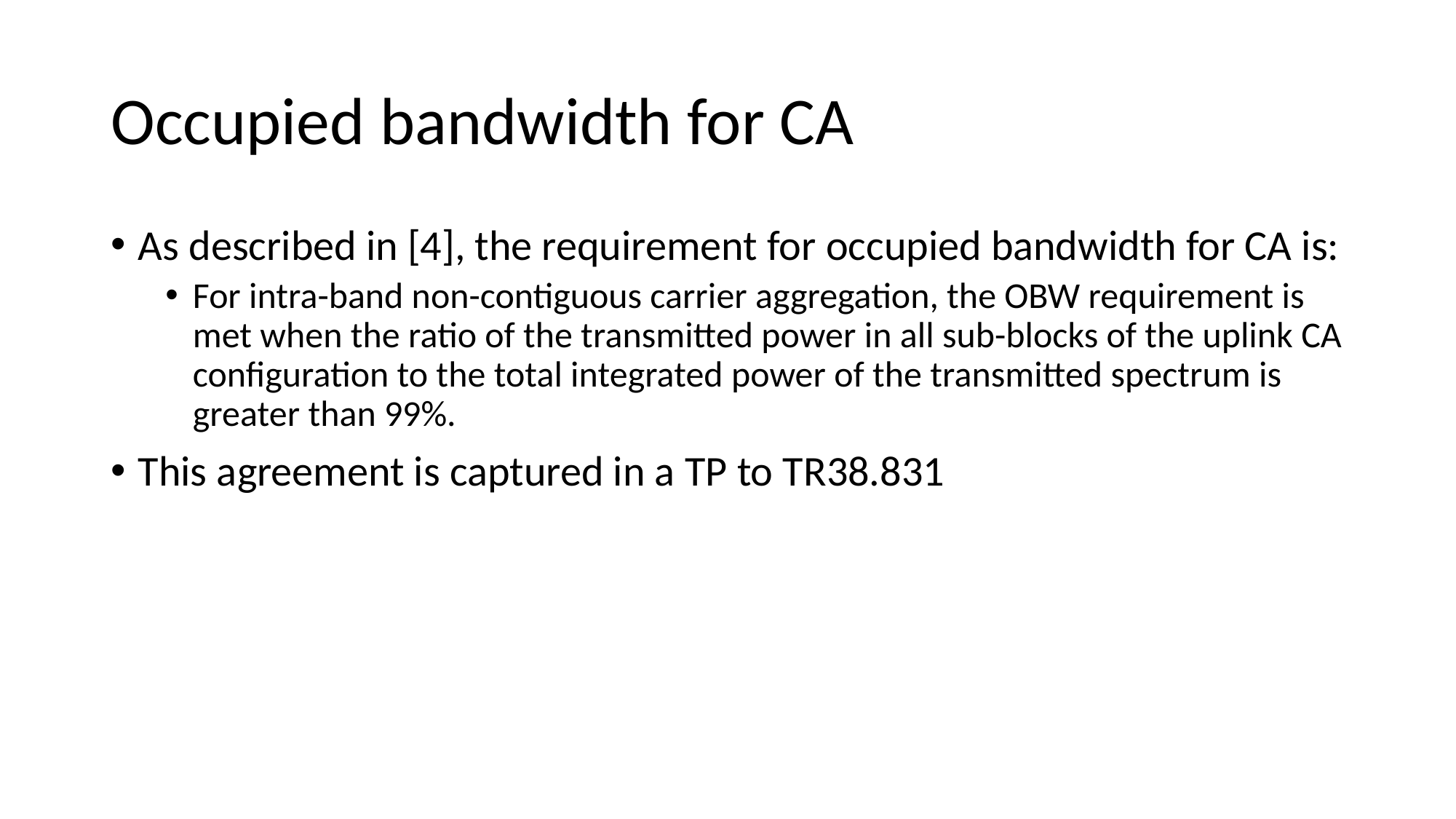

# Occupied bandwidth for CA
As described in [4], the requirement for occupied bandwidth for CA is:
For intra-band non-contiguous carrier aggregation, the OBW requirement is met when the ratio of the transmitted power in all sub-blocks of the uplink CA configuration to the total integrated power of the transmitted spectrum is greater than 99%.
This agreement is captured in a TP to TR38.831